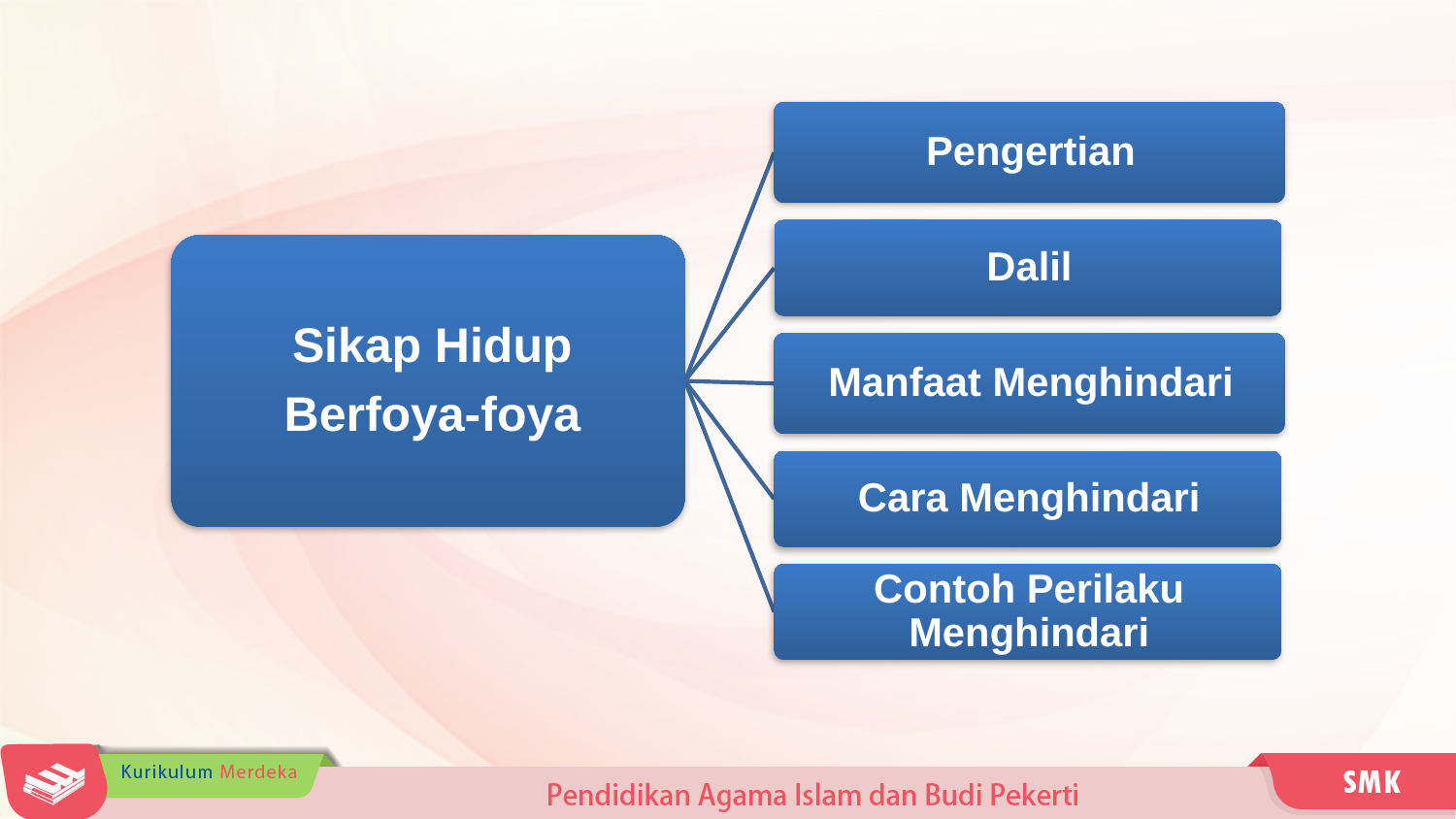

Sikap Hidup
Berfoya-foya

Pengertian

Dalil

Manfaat Menghindari

Cara Menghindari

Contoh Perilaku Menghindari